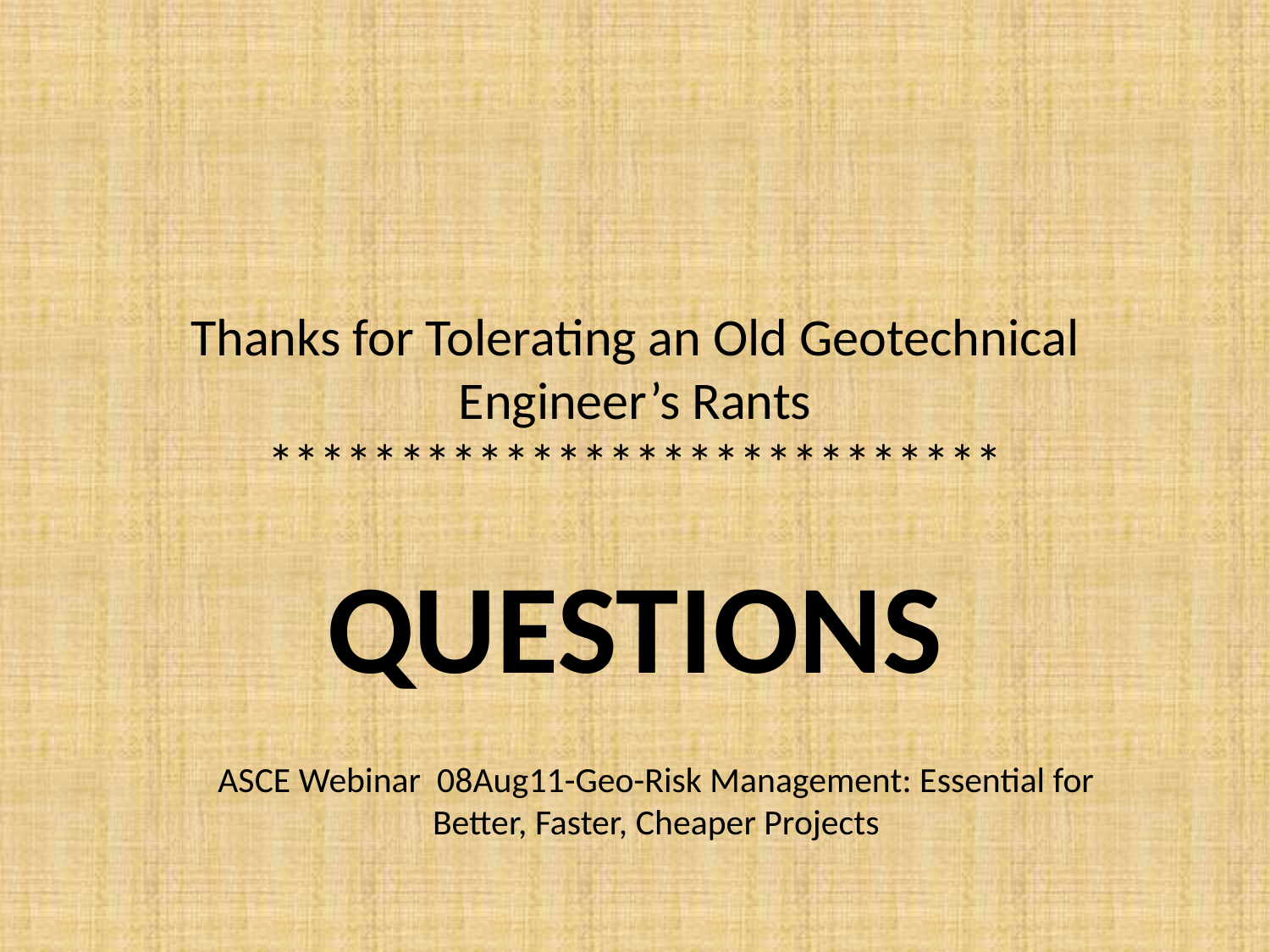

# Thanks for Tolerating an Old Geotechnical Engineer’s Rants ****************************
QUESTIONS
ASCE Webinar  08Aug11-Geo-Risk Management: Essential for Better, Faster, Cheaper Projects